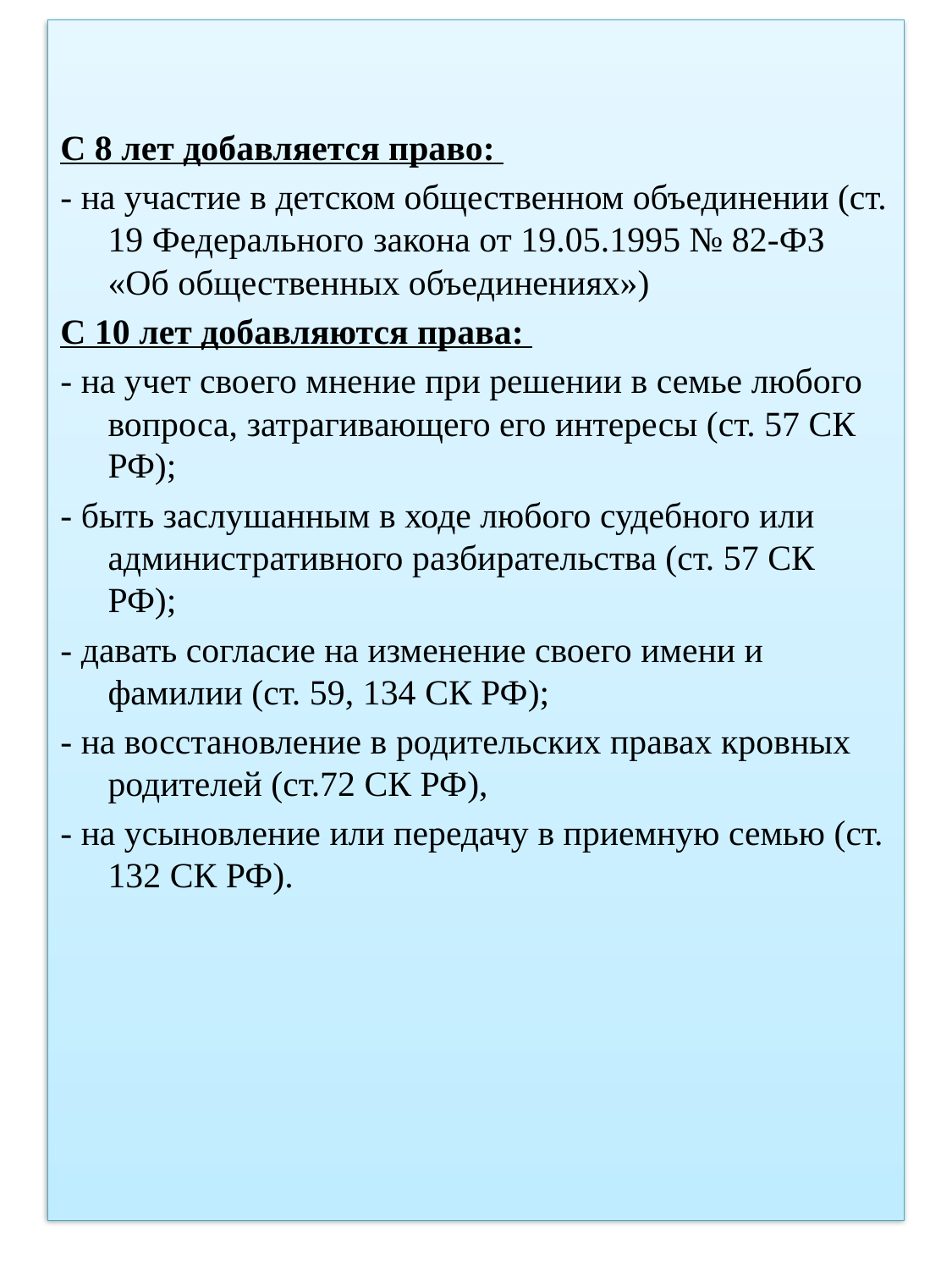

С 8 лет добавляется право:
- на участие в детском общественном объединении (ст. 19 Федерального закона от 19.05.1995 № 82-ФЗ «Об общественных объединениях»)
С 10 лет добавляются права:
- на учет своего мнение при решении в семье любого вопроса, затрагивающего его интересы (ст. 57 СК РФ);
- быть заслушанным в ходе любого судебного или административного разбирательства (ст. 57 СК РФ);
- давать согласие на изменение своего имени и фамилии (ст. 59, 134 СК РФ);
- на восстановление в родительских правах кровных родителей (ст.72 СК РФ),
- на усыновление или передачу в приемную семью (ст. 132 СК РФ).